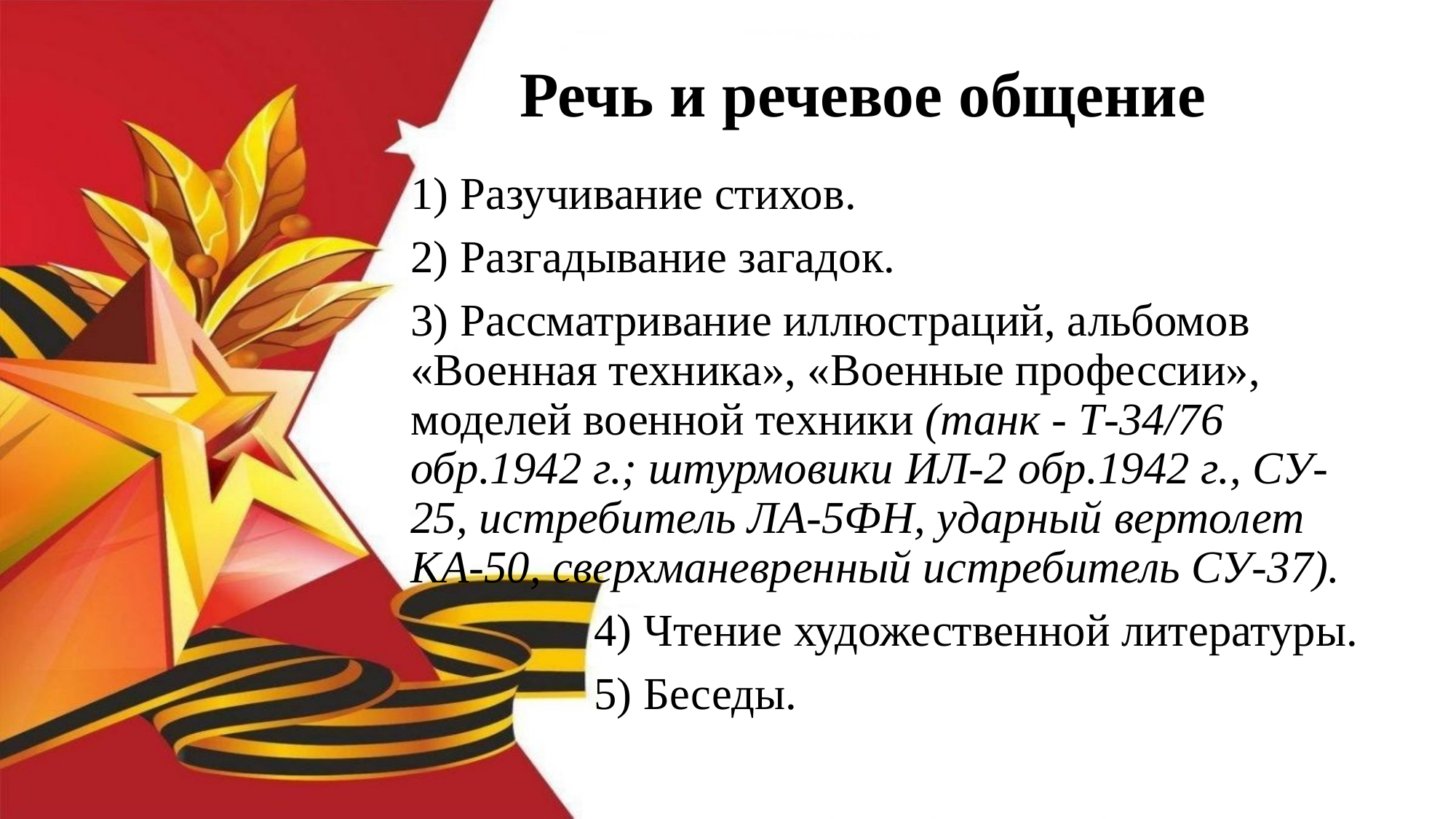

# Речь и речевое общение
1) Разучивание стихов.
2) Разгадывание загадок.
3) Рассматривание иллюстраций, альбомов «Военная техника», «Военные профессии», моделей военной техники (танк - Т-34/76 обр.1942 г.; штурмовики ИЛ-2 обр.1942 г., СУ-25, истребитель ЛА-5ФН, ударный вертолет КА-50, сверхманевренный истребитель СУ-37).
                4) Чтение художественной литературы.
                5) Беседы.